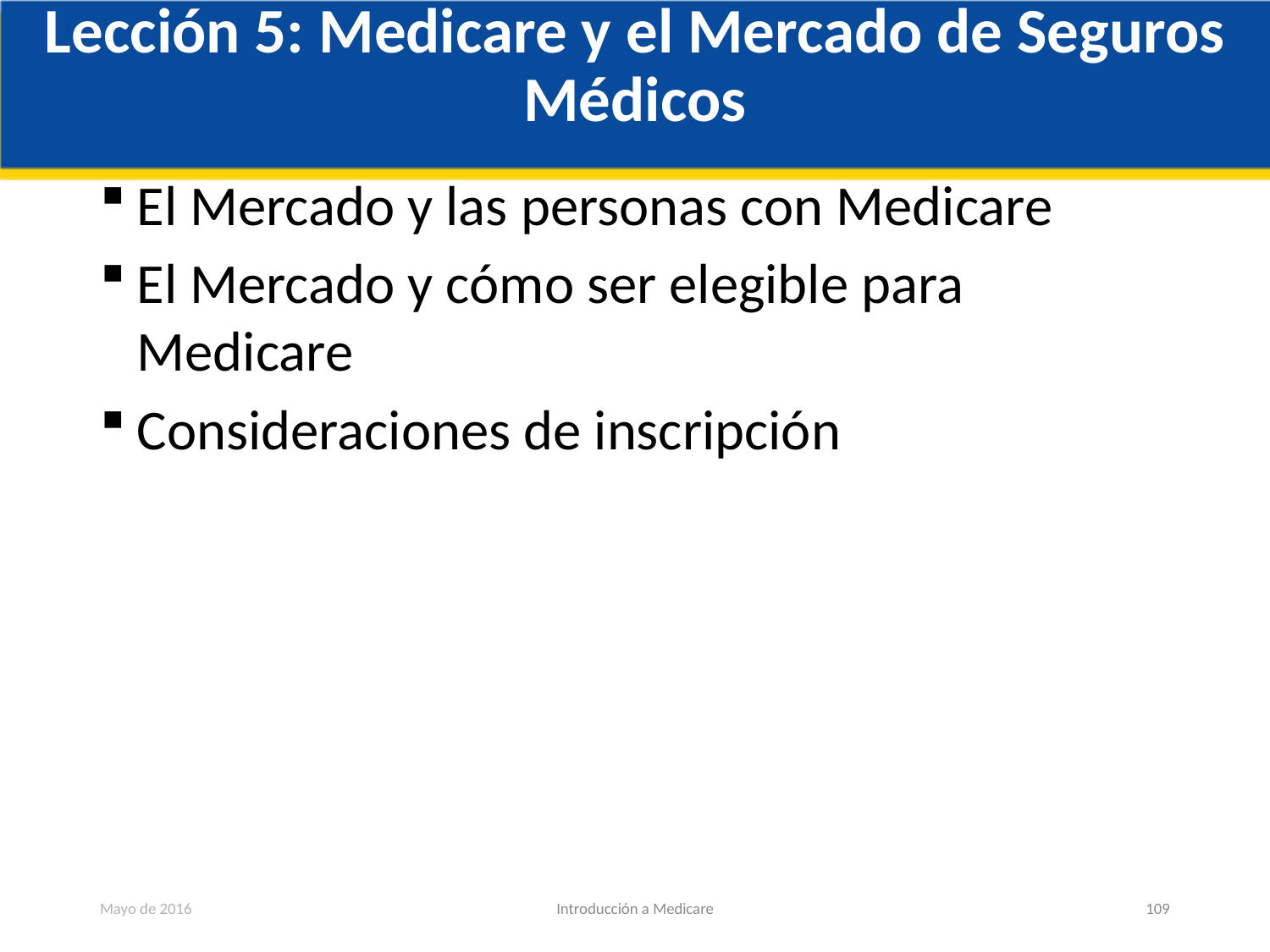

# Lección 5: Medicare y el Mercado de Seguros Médicos
El Mercado y las personas con Medicare
El Mercado y cómo ser elegible para Medicare
Consideraciones de inscripción

Mayo de 2016
Introducción a Medicare
109